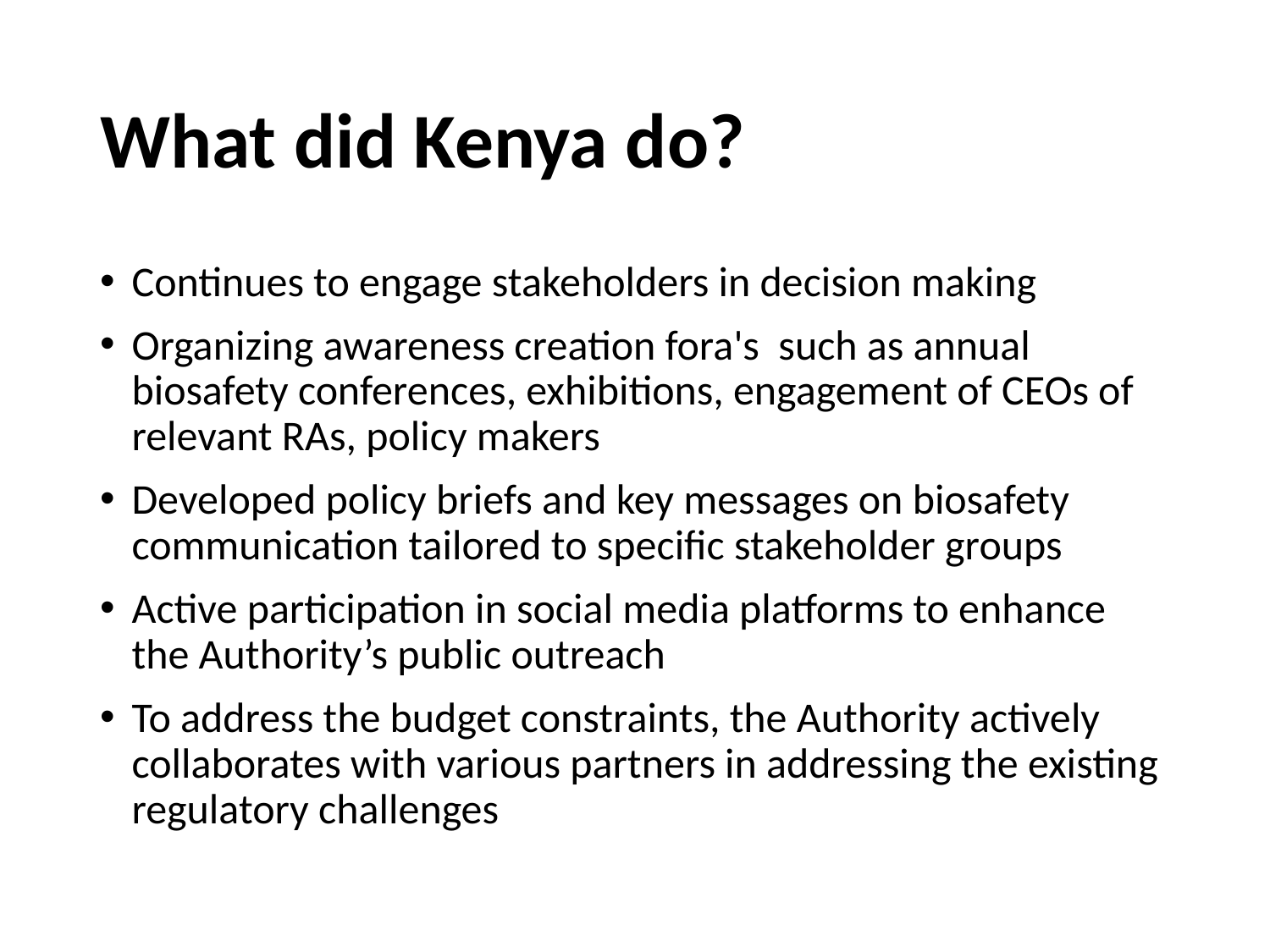

# What did Kenya do?
Continues to engage stakeholders in decision making
Organizing awareness creation fora's  such as annual biosafety conferences, exhibitions, engagement of CEOs of relevant RAs, policy makers
Developed policy briefs and key messages on biosafety communication tailored to specific stakeholder groups
Active participation in social media platforms to enhance the Authority’s public outreach
To address the budget constraints, the Authority actively collaborates with various partners in addressing the existing regulatory challenges